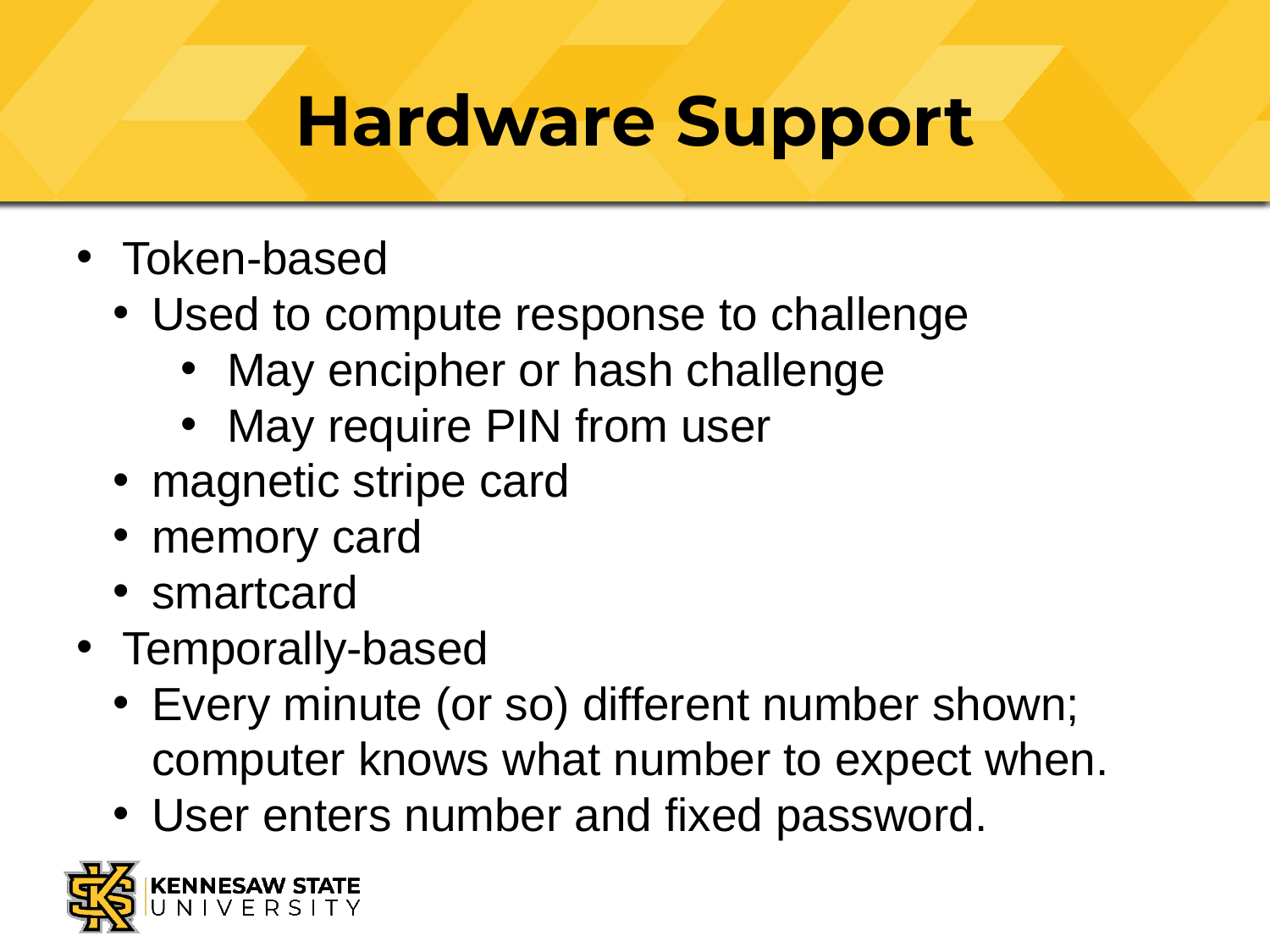

# Hardware Support
Token-based
Used to compute response to challenge
May encipher or hash challenge
May require PIN from user
magnetic stripe card
memory card
smartcard
Temporally-based
Every minute (or so) different number shown; computer knows what number to expect when.
User enters number and fixed password.